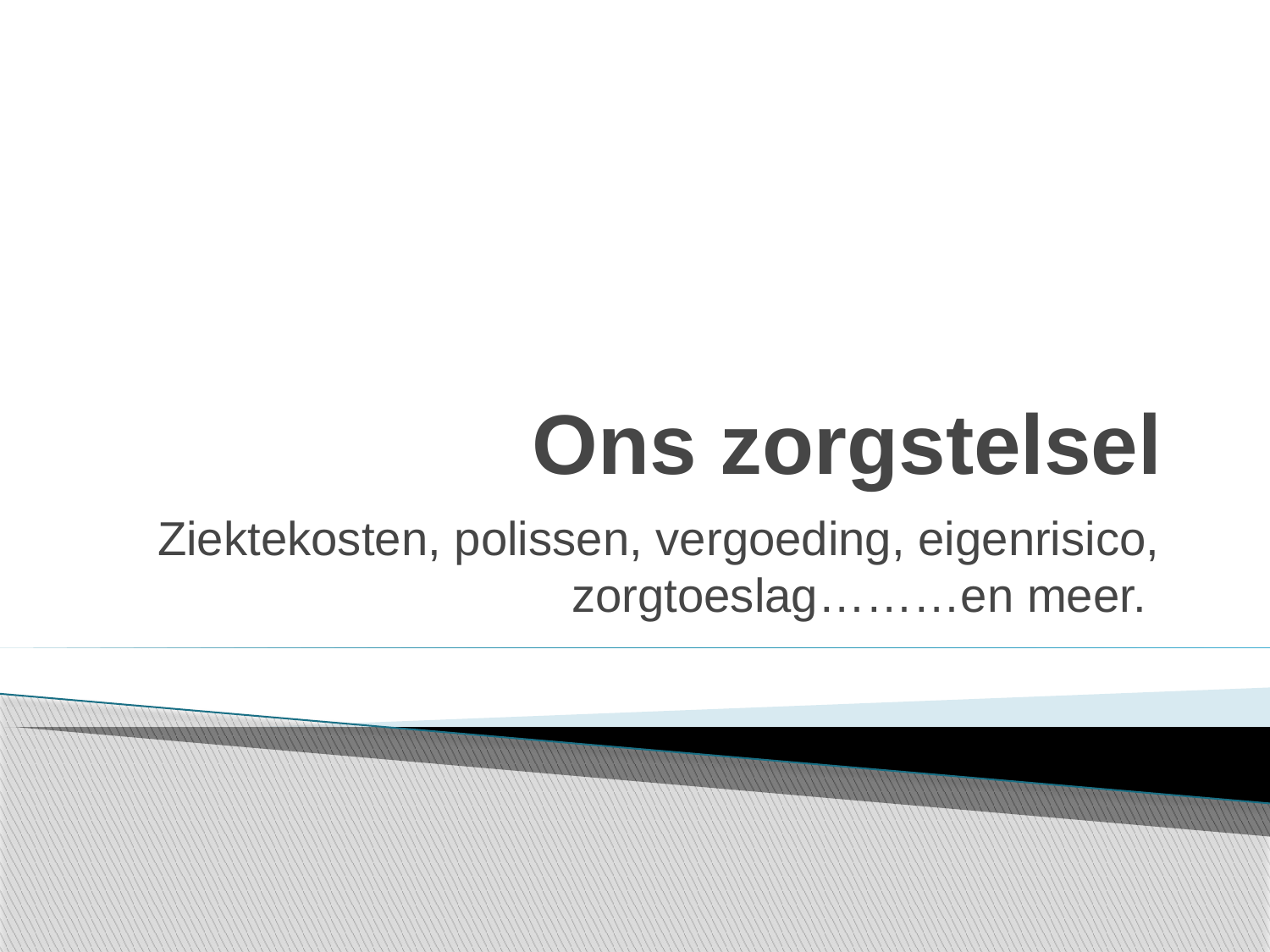

# Ons zorgstelsel
Ziektekosten, polissen, vergoeding, eigenrisico, zorgtoeslag………en meer.